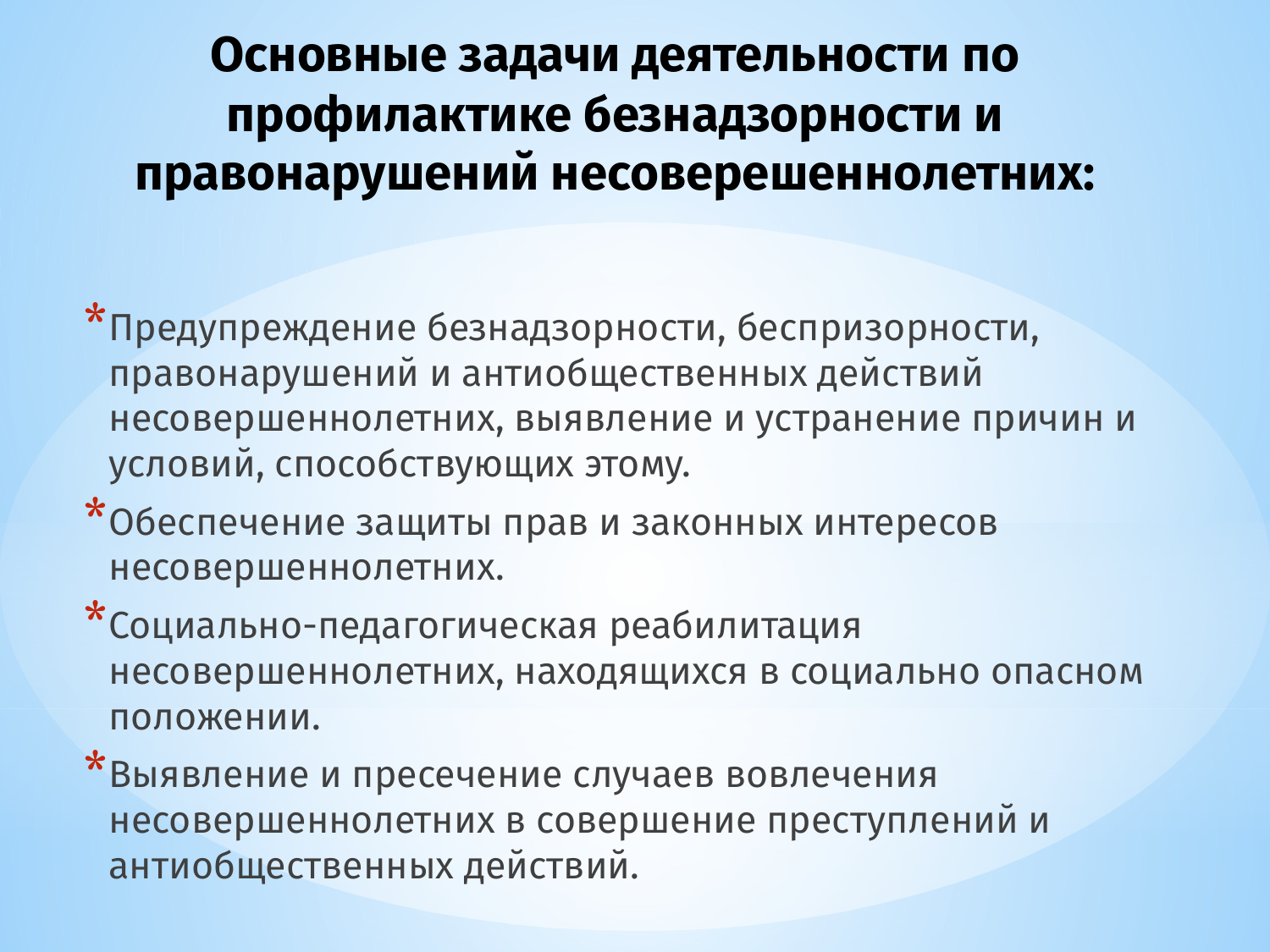

# Основные задачи деятельности по профилактике безнадзорности и правонарушений несоверешеннолетних:
Предупреждение безнадзорности, беспризорности, правонарушений и антиобщественных действий несовершеннолетних, выявление и устранение причин и условий, способствующих этому.
Обеспечение защиты прав и законных интересов несовершеннолетних.
Социально-педагогическая реабилитация несовершеннолетних, находящихся в социально опасном положении.
Выявление и пресечение случаев вовлечения несовершеннолетних в совершение преступлений и антиобщественных действий.